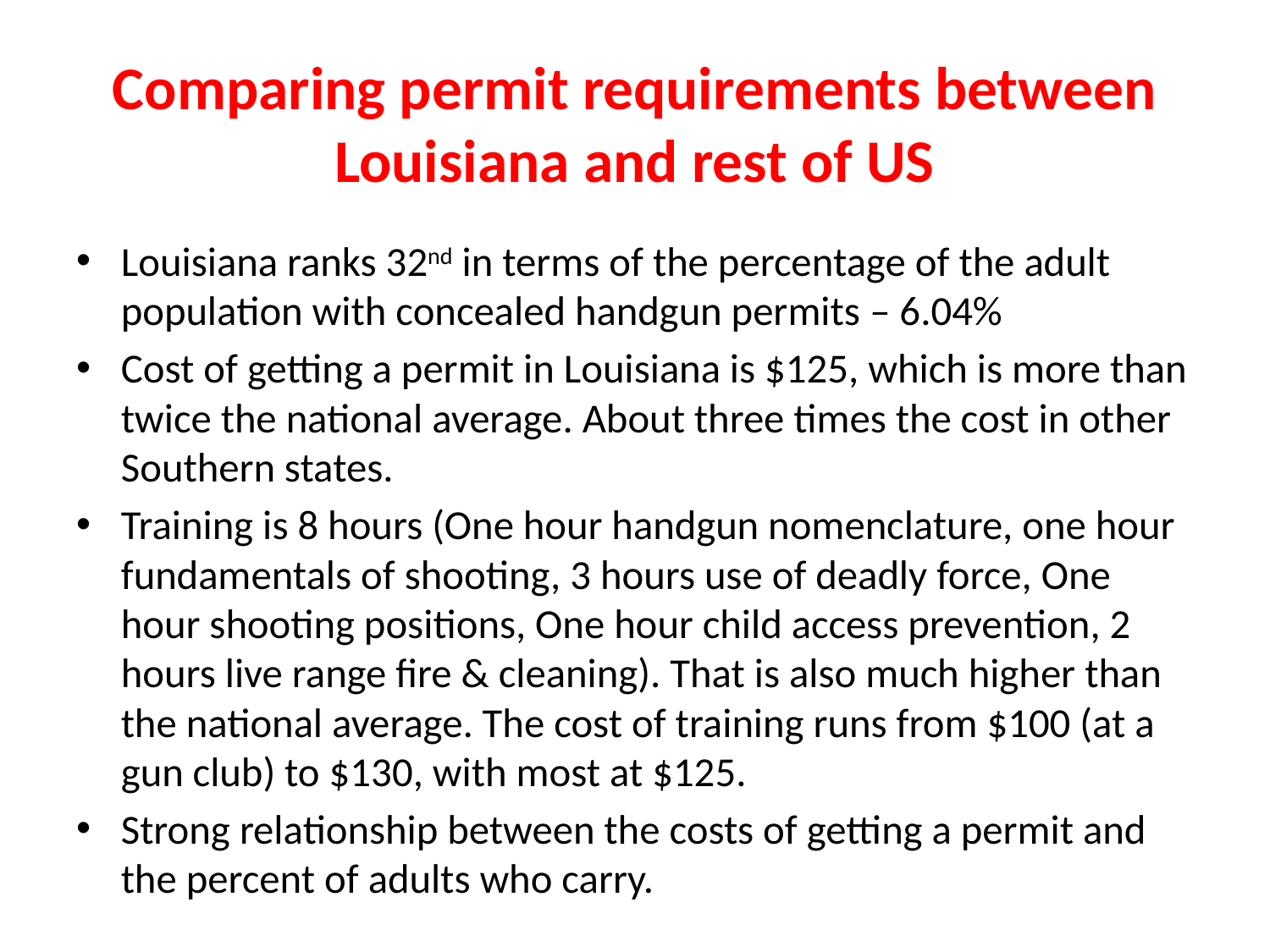

# Comparing permit requirements between Louisiana and rest of US
Louisiana ranks 32nd in terms of the percentage of the adult population with concealed handgun permits – 6.04%
Cost of getting a permit in Louisiana is $125, which is more than twice the national average. About three times the cost in other Southern states.
Training is 8 hours (One hour handgun nomenclature, one hour fundamentals of shooting, 3 hours use of deadly force, One hour shooting positions, One hour child access prevention, 2 hours live range fire & cleaning). That is also much higher than the national average. The cost of training runs from $100 (at a gun club) to $130, with most at $125.
Strong relationship between the costs of getting a permit and the percent of adults who carry.